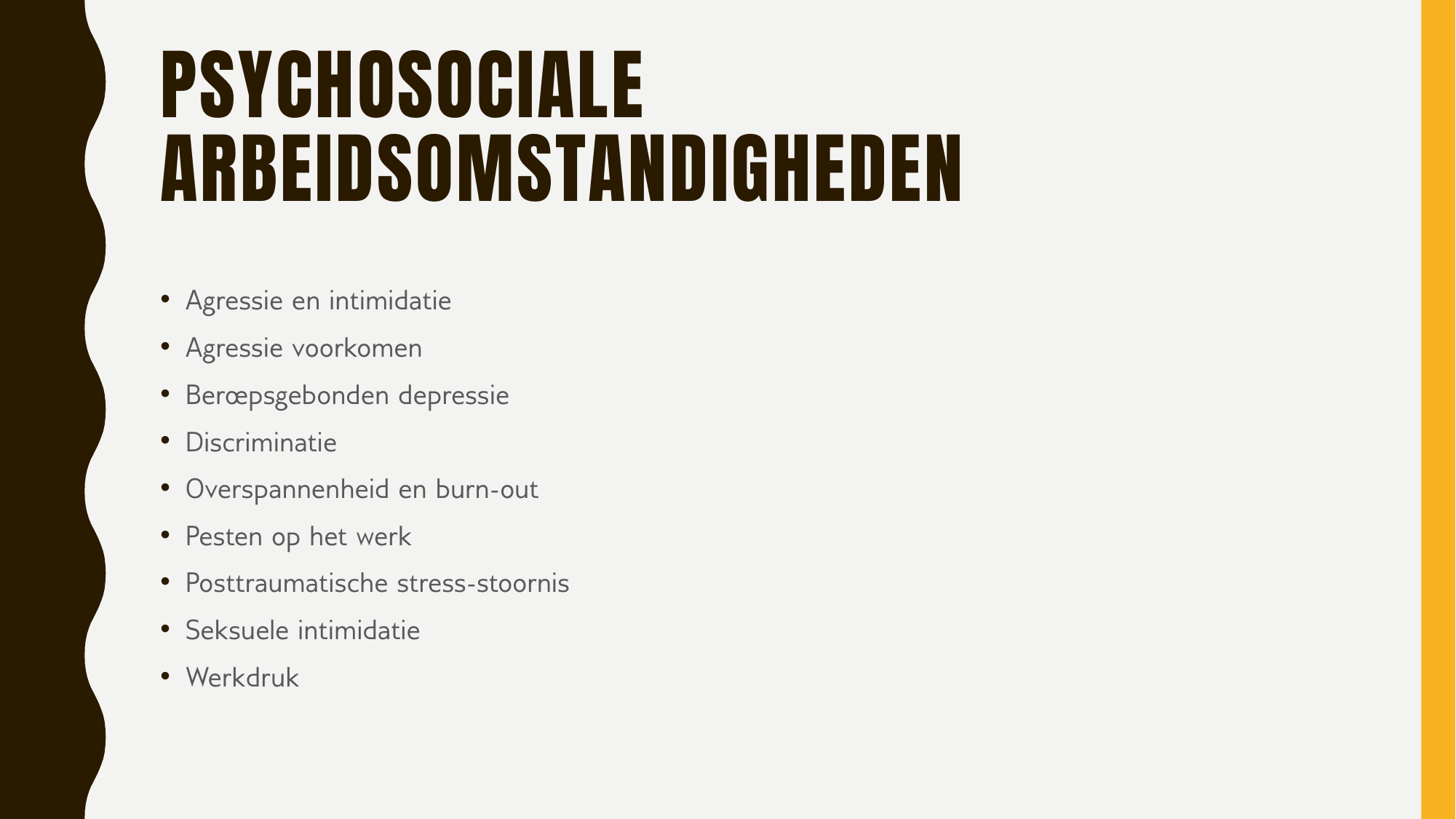

# Psychosociale arbeidsomstandigheden
Agressie en intimidatie
Agressie voorkomen
Beroepsgebonden depressie
Discriminatie
Overspannenheid en burn-out
Pesten op het werk
Posttraumatische stress-stoornis
Seksuele intimidatie
Werkdruk